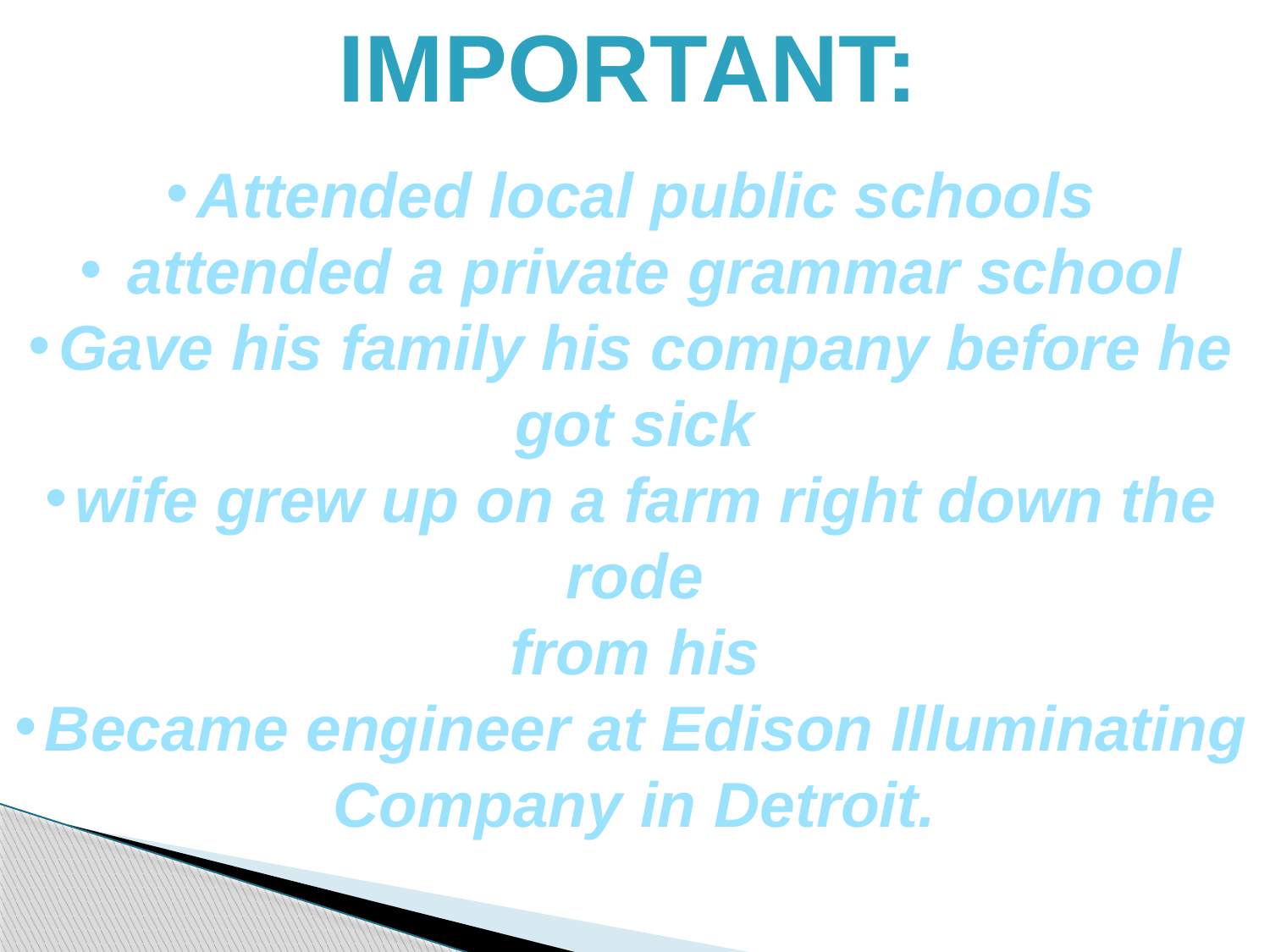

Important:
Attended local public schools
 attended a private grammar school
Gave his family his company before he got sick
wife grew up on a farm right down the rode
from his
Became engineer at Edison Illuminating
Company in Detroit.